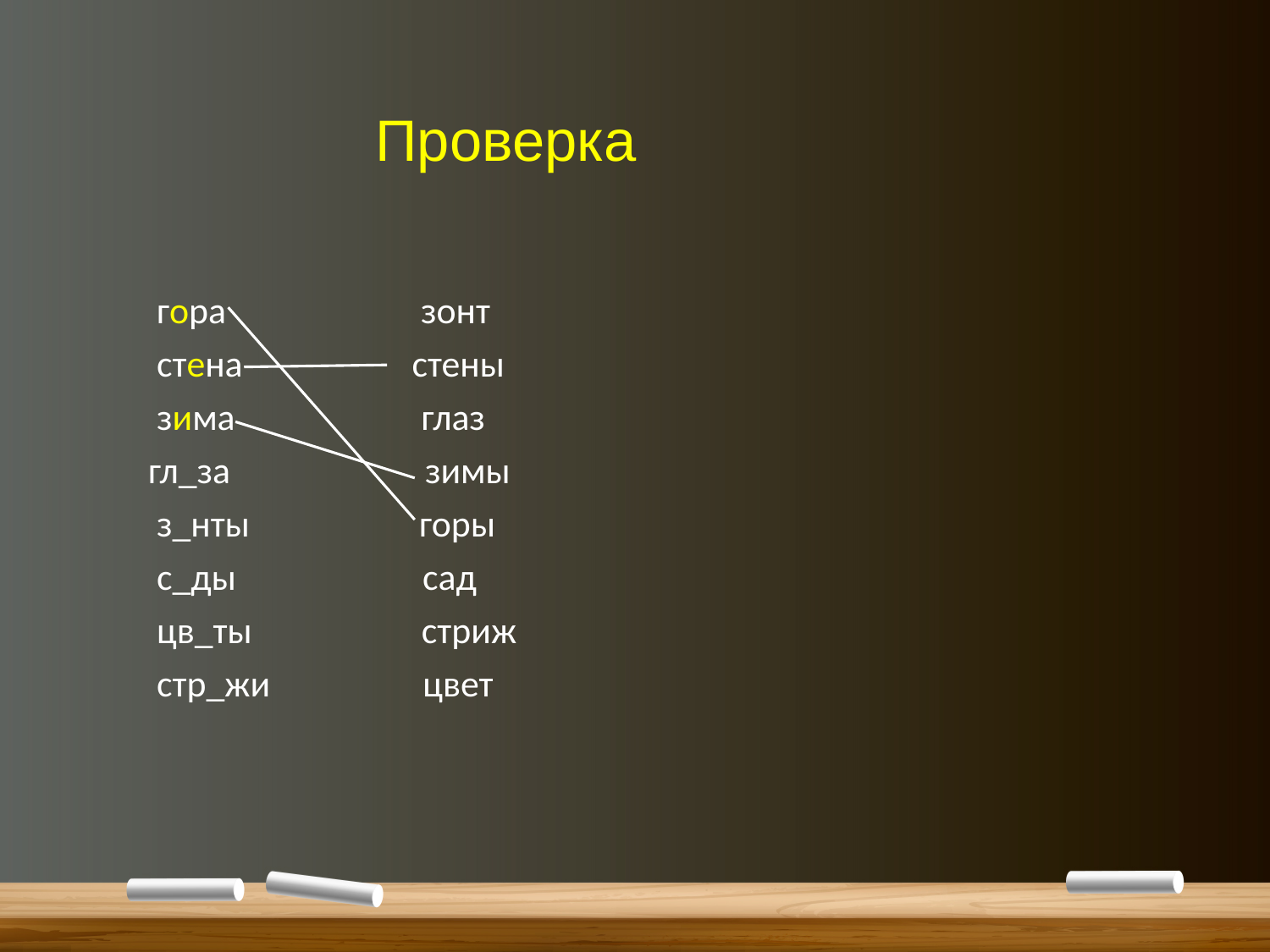

# Проверка
      гора                       зонт
      стена                    стены
      зима                      глаз
     гл_за                       зимы
      з_нты                    горы
      с_ды                      сад
      цв_ты                    стриж
      стр_жи                  цвет